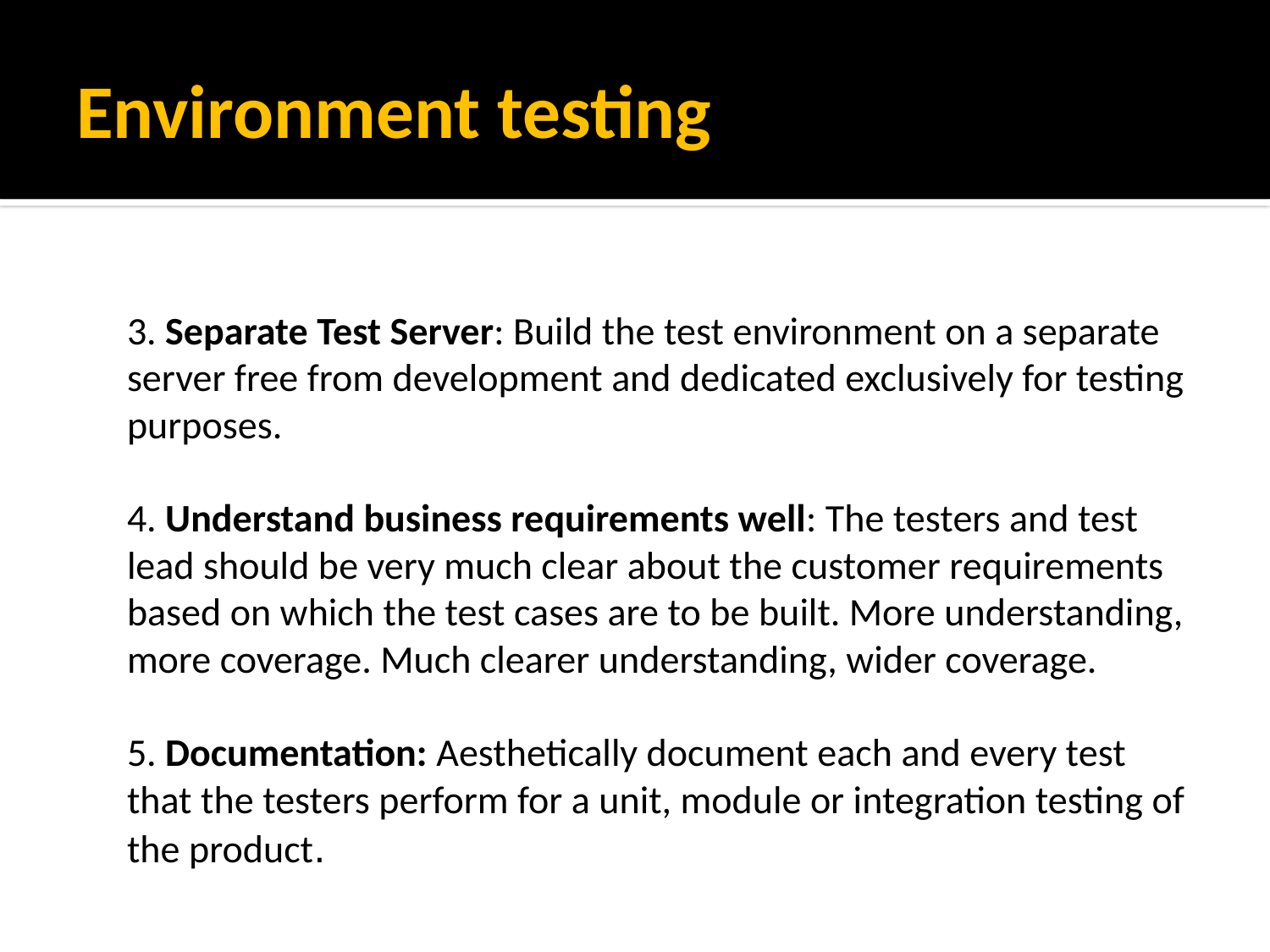

# Environment testing

	3. Separate Test Server: Build the test environment on a separate server free from development and dedicated exclusively for testing purposes.
4. Understand business requirements well: The testers and test lead should be very much clear about the customer requirements based on which the test cases are to be built. More understanding, more coverage. Much clearer understanding, wider coverage.
5. Documentation: Aesthetically document each and every test that the testers perform for a unit, module or integration testing of the product.